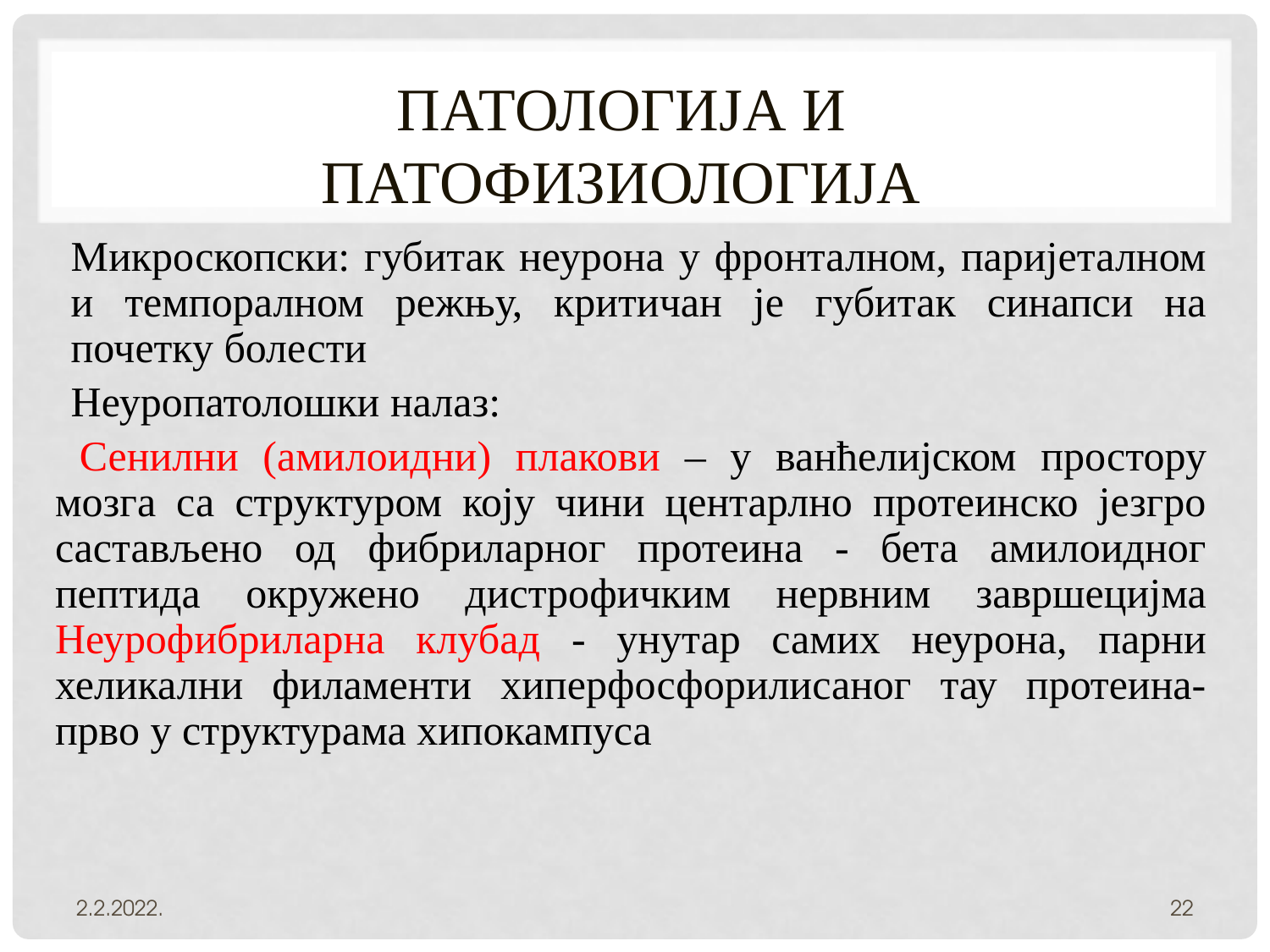

# патологија и патофизиологија
Микроскопски: губитак неурона у фронталном, паријеталном и темпоралном режњу, критичан је губитак синапси на почетку болести
Неуропатолошки налаз:
 Сенилни (амилоидни) плакови – у ванћелијском простору мозга са структуром коју чини центарлно протеинско језгро састављено од фибриларног протеина - бета амилоидног пептида окружено дистрофичким нервним завршецијма Неурофибриларна клубад - унутар самих неурона, парни хеликални филаменти хиперфосфорилисаног тау протеина-прво у структурама хипокампуса

2.2.2022.
22